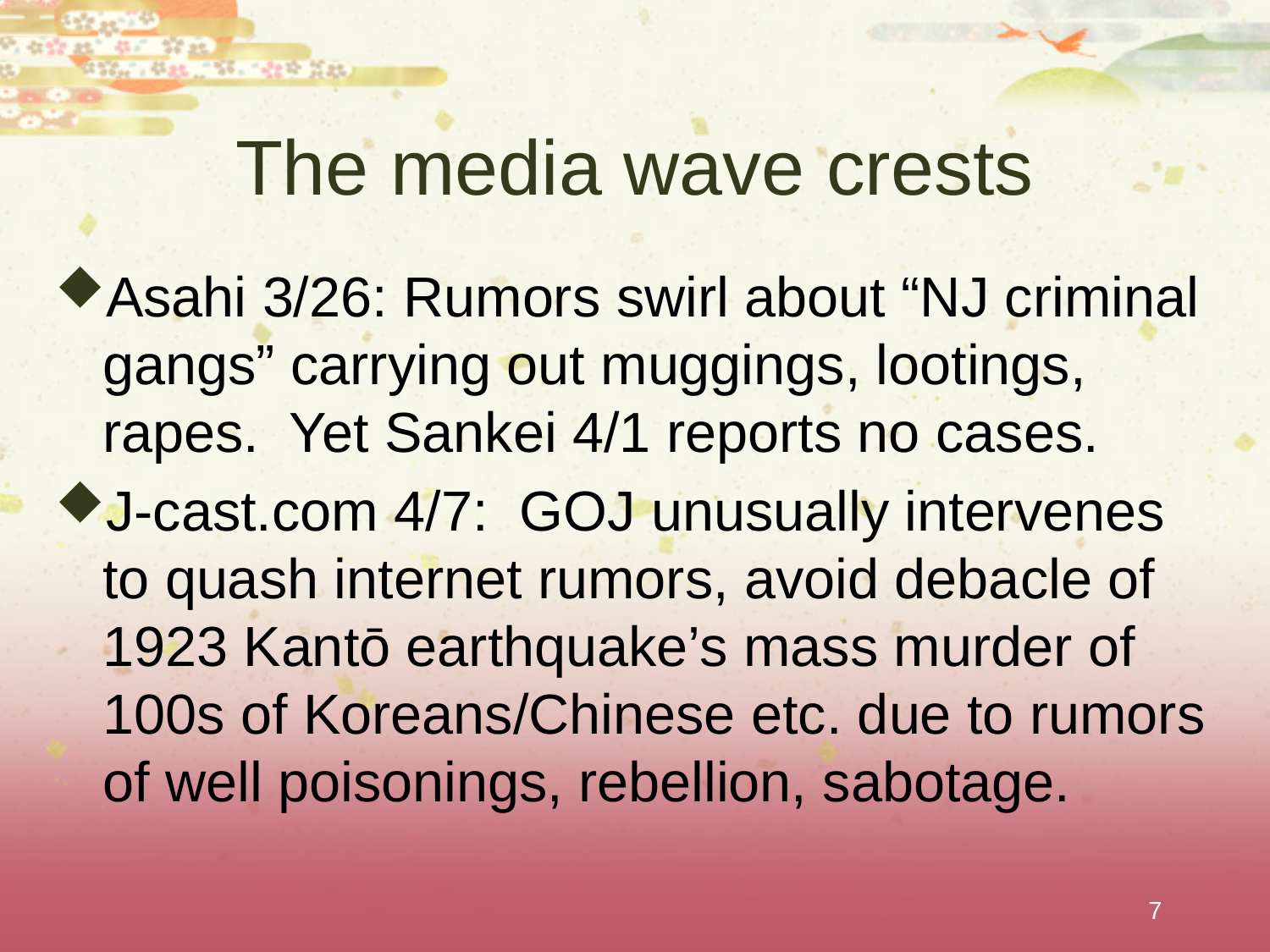

# The media wave crests
Asahi 3/26: Rumors swirl about “NJ criminal gangs” carrying out muggings, lootings, rapes.  Yet Sankei 4/1 reports no cases.
J-cast.com 4/7:  GOJ unusually intervenes to quash internet rumors, avoid debacle of 1923 Kantō earthquake’s mass murder of 100s of Koreans/Chinese etc. due to rumors of well poisonings, rebellion, sabotage.
7